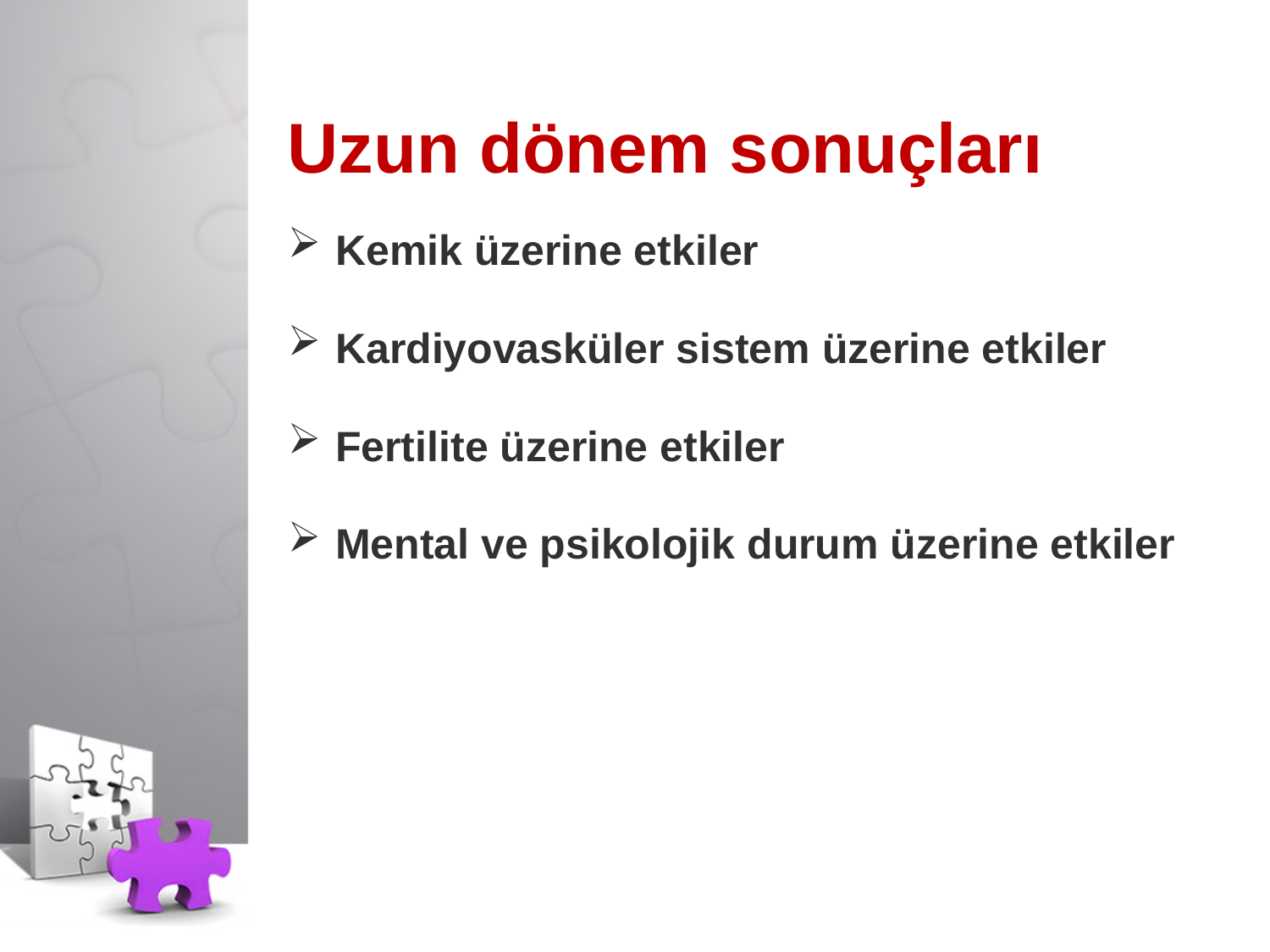

# Uzun dönem sonuçları
Kemik üzerine etkiler

Kardiyovasküler sistem üzerine etkiler

Fertilite üzerine etkiler

Mental ve psikolojik durum üzerine etkiler